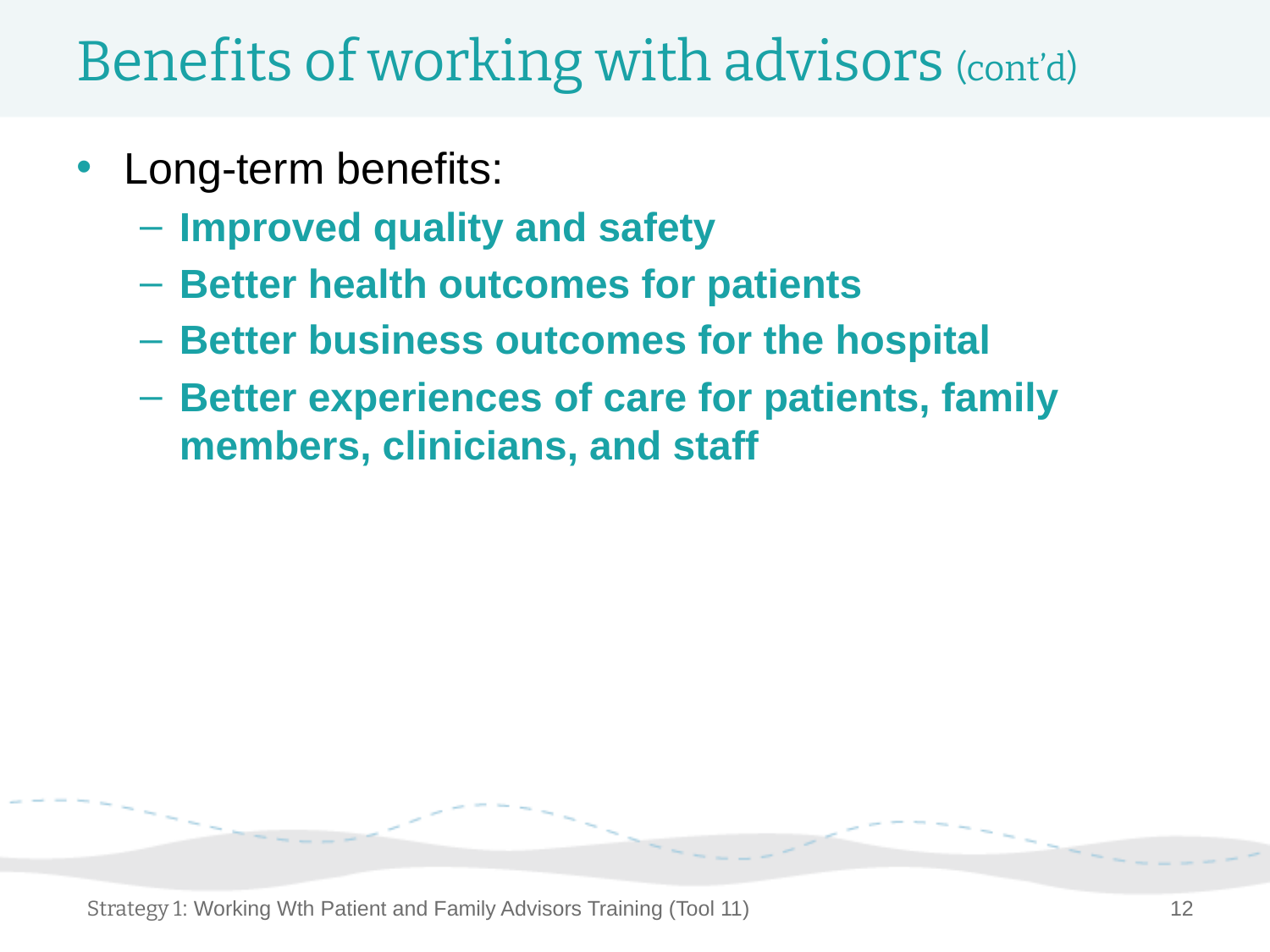

# Benefits of working with advisors (cont’d)
Long-term benefits:
Improved quality and safety
Better health outcomes for patients
Better business outcomes for the hospital
Better experiences of care for patients, family members, clinicians, and staff
Strategy 1: Working Wth Patient and Family Advisors Training (Tool 11)
12